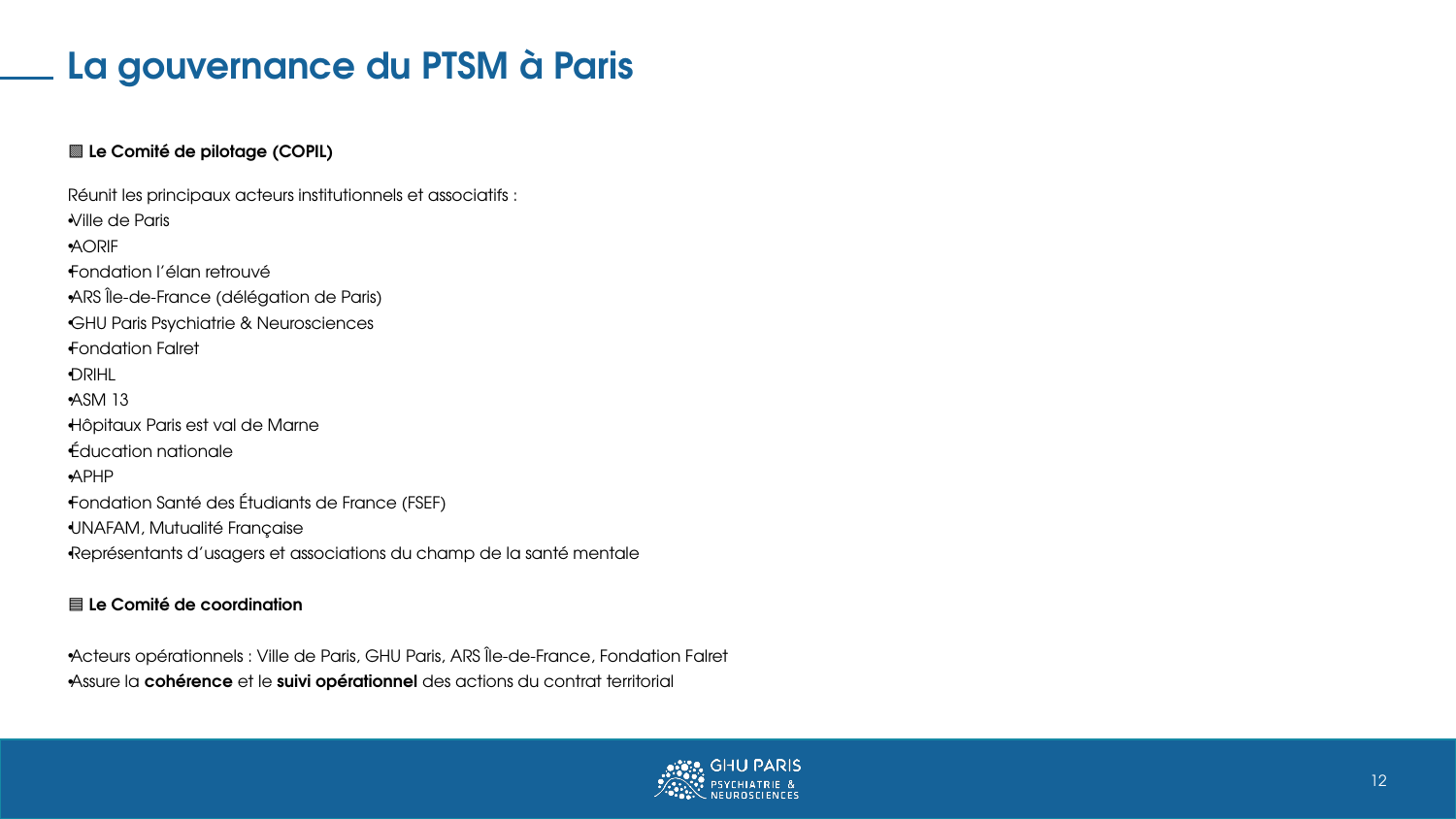

# La gouvernance du PTSM à Paris
🟩 Le Comité de pilotage (COPIL)
Réunit les principaux acteurs institutionnels et associatifs :
Ville de Paris
AORIF
Fondation l’élan retrouvé
ARS Île-de-France (délégation de Paris)
GHU Paris Psychiatrie & Neurosciences
Fondation Falret
DRIHL
ASM 13
Hôpitaux Paris est val de Marne
Éducation nationale
APHP
Fondation Santé des Étudiants de France (FSEF)
UNAFAM, Mutualité Française
Représentants d’usagers et associations du champ de la santé mentale

🟦 Le Comité de coordination

Acteurs opérationnels : Ville de Paris, GHU Paris, ARS Île-de-France, Fondation Falret
Assure la cohérence et le suivi opérationnel des actions du contrat territorial

12